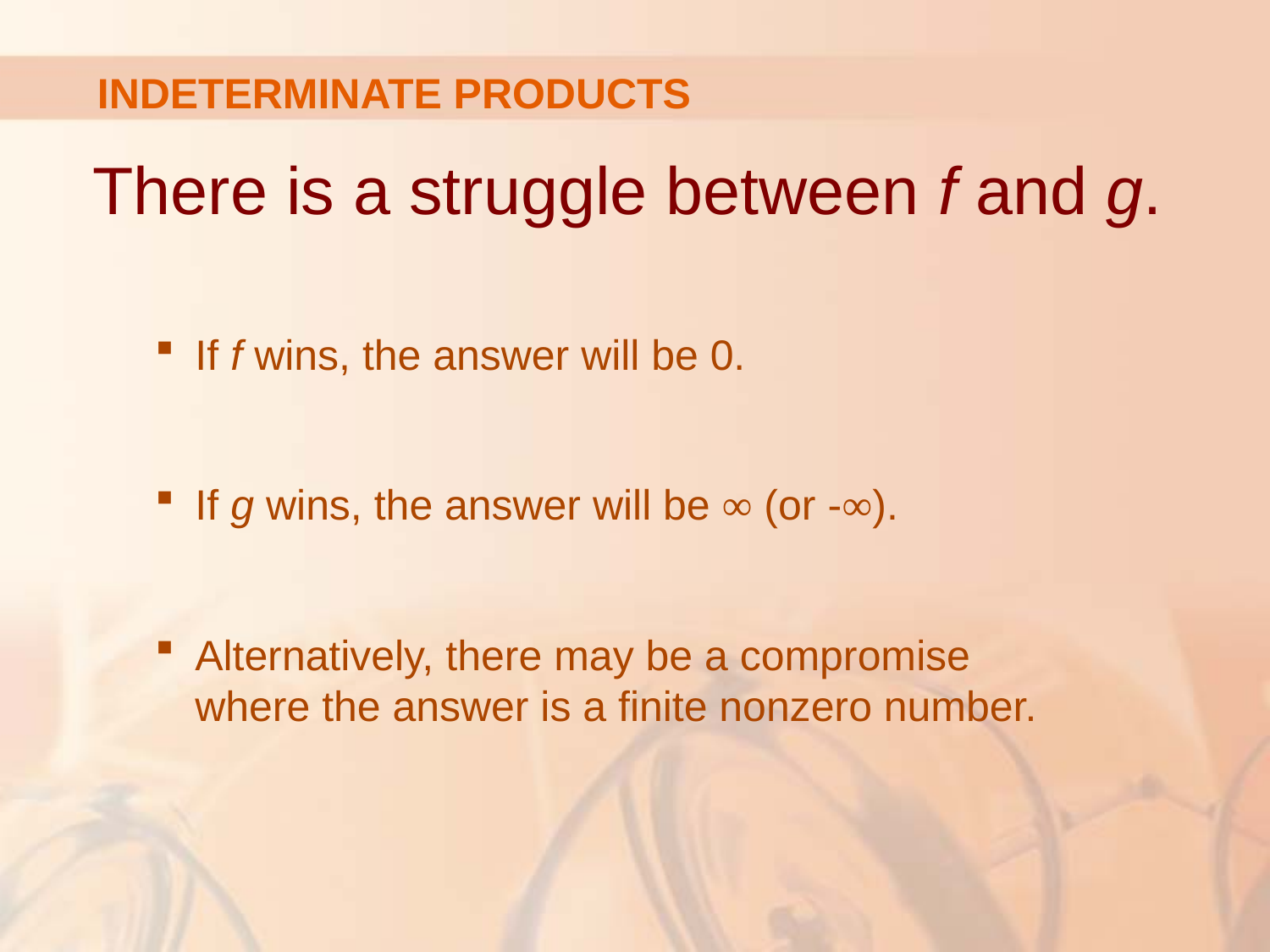

# INDETERMINATE PRODUCTS
There is a struggle between f and g.

If f wins, the answer will be 0.

If g wins, the answer will be ∞ (or -∞).

Alternatively, there may be a compromise
where the answer is a finite nonzero number.